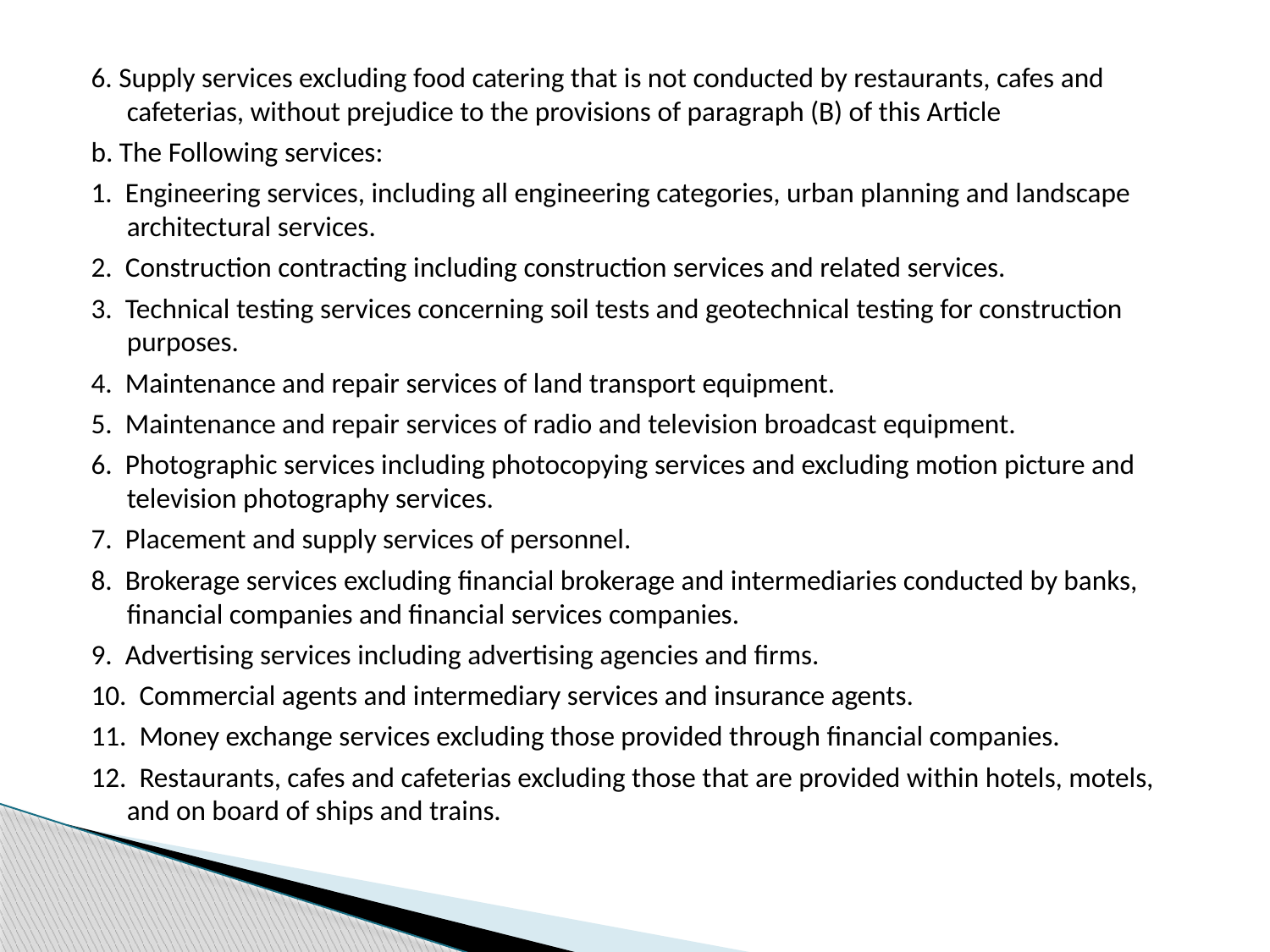

6. Supply services excluding food catering that is not conducted by restaurants, cafes and cafeterias, without prejudice to the provisions of paragraph (B) of this Article
b. The Following services:
1.  Engineering services, including all engineering categories, urban planning and landscape architectural services.
2.  Construction contracting including construction services and related services.
3.  Technical testing services concerning soil tests and geotechnical testing for construction purposes.
4.  Maintenance and repair services of land transport equipment.
5.  Maintenance and repair services of radio and television broadcast equipment.
6.  Photographic services including photocopying services and excluding motion picture and television photography services.
7.  Placement and supply services of personnel.
8.  Brokerage services excluding financial brokerage and intermediaries conducted by banks, financial companies and financial services companies.
9.  Advertising services including advertising agencies and firms.
10.  Commercial agents and intermediary services and insurance agents.
11.  Money exchange services excluding those provided through financial companies.
12.  Restaurants, cafes and cafeterias excluding those that are provided within hotels, motels, and on board of ships and trains.